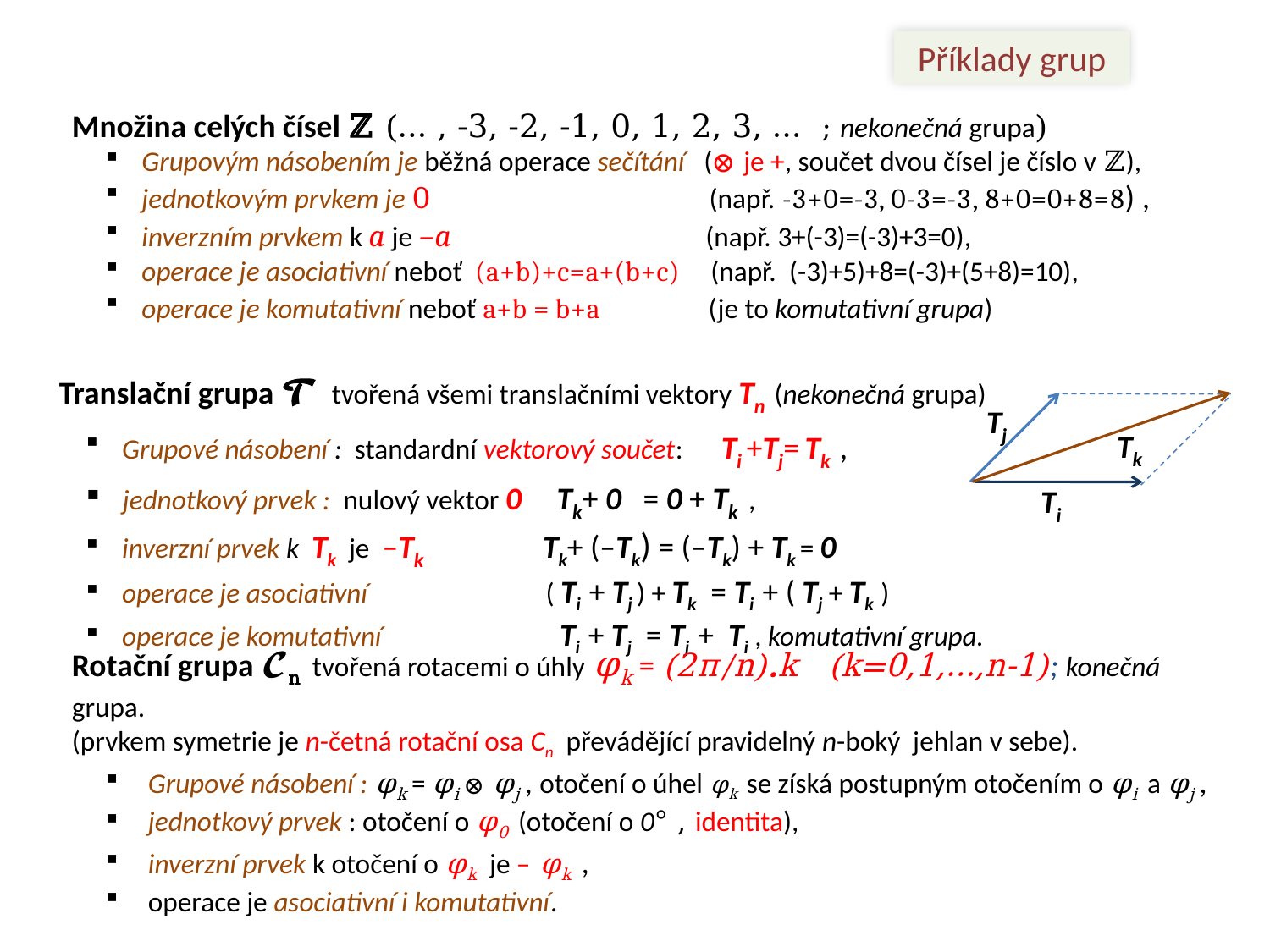

Příklady grup
Množina celých čísel ℤ (… , -3, -2, -1, 0, 1, 2, 3, …  ; nekonečná grupa)
 Grupovým násobením je běžná operace sečítání   (⊗ je +, součet dvou čísel je číslo v ℤ),
 jednotkovým prvkem je 0                                            (např. -3+0=-3, 0-3=-3, 8+0=0+8=8) ,
 inverzním prvkem k a je –a                                        (např. 3+(-3)=(-3)+3=0),
 operace je asociativní neboť  (a+b)+c=a+(b+c)     (např.  (-3)+5)+8=(-3)+(5+8)=10),
 operace je komutativní neboť a+b = b+a                 (je to komutativní grupa)
 Translační grupa 𝓣  tvořená všemi translačními vektory Tn  (nekonečná grupa)
 Grupové násobení :  standardní vektorový součet:      Ti +Tj= Tk  ,
 jednotkový prvek :  nulový vektor 0     Tk+ 0   = 0 + Tk  ,
 inverzní prvek k  Tk   je  –Tk                         Tk+ (–Tk) = (–Tk) + Tk = 0
 operace je asociativní                            ( Ti  + Tj ) + Tk  = Ti  + ( Tj + Tk )
 operace je komutativní                            Ti  + Tj  = Tj  +  Ti , komutativní grupa.
Tj
Tk
Ti

Rotační grupa 𝓒n  tvořená rotacemi o úhly φk = (2π/n).k   (k=0,1,…,n-1); konečná grupa.
(prvkem symetrie je n-četná rotační osa Cn  převádějící pravidelný n-boký  jehlan v sebe).
  Grupové násobení : φk = φi ⊗ φj , otočení o úhel φk  se získá postupným otočením o φi  a φj ,
  jednotkový prvek : otočení o φ0  (otočení o 0° , identita),
  inverzní prvek k otočení o φk  je – φk  ,
  operace je asociativní i komutativní.